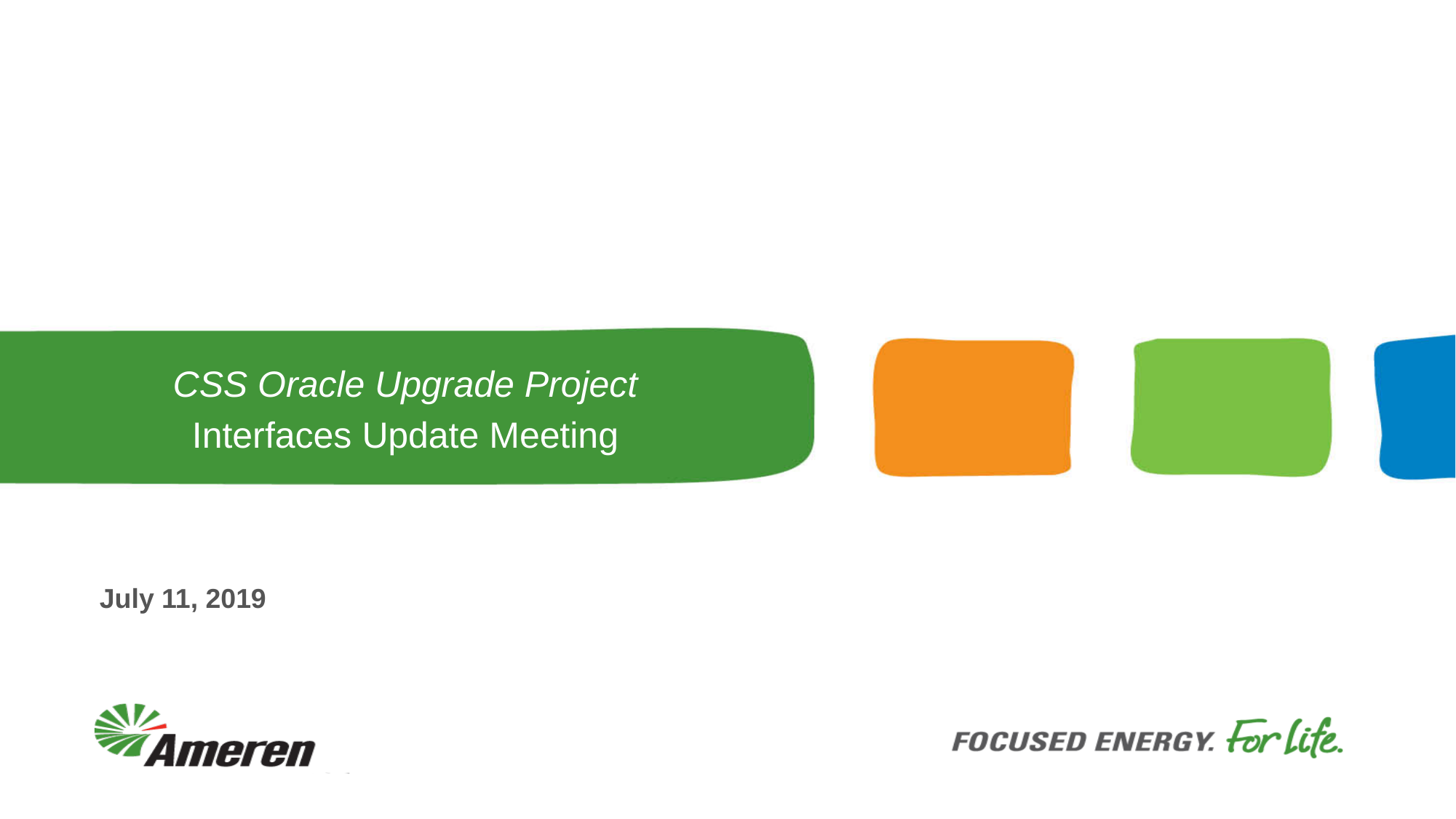

CSS Oracle Upgrade Project
Interfaces Update Meeting
July 11, 2019